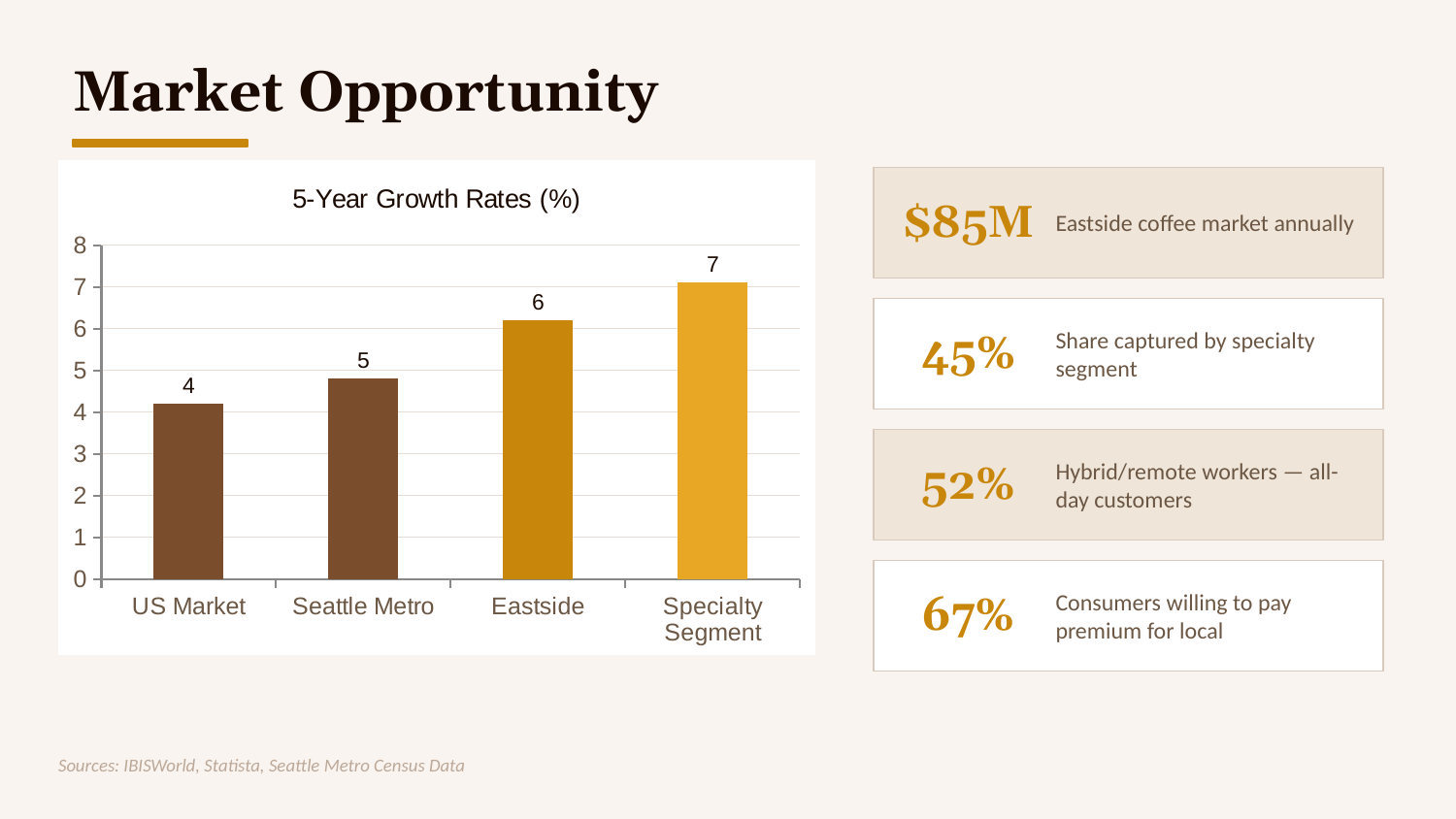

Market Opportunity

### Chart: 5-Year Growth Rates (%)

| Category | Annual Growth Rate (%) |
|---|---|
| US Market | 4.2 |
| Seattle Metro | 4.8 |
| Eastside | 6.2 |
| Specialty Segment | 7.1 |
$85M
Eastside coffee market annually

45%
Share captured by specialty segment

52%
Hybrid/remote workers — all-day customers

67%
Consumers willing to pay premium for local
Sources: IBISWorld, Statista, Seattle Metro Census Data